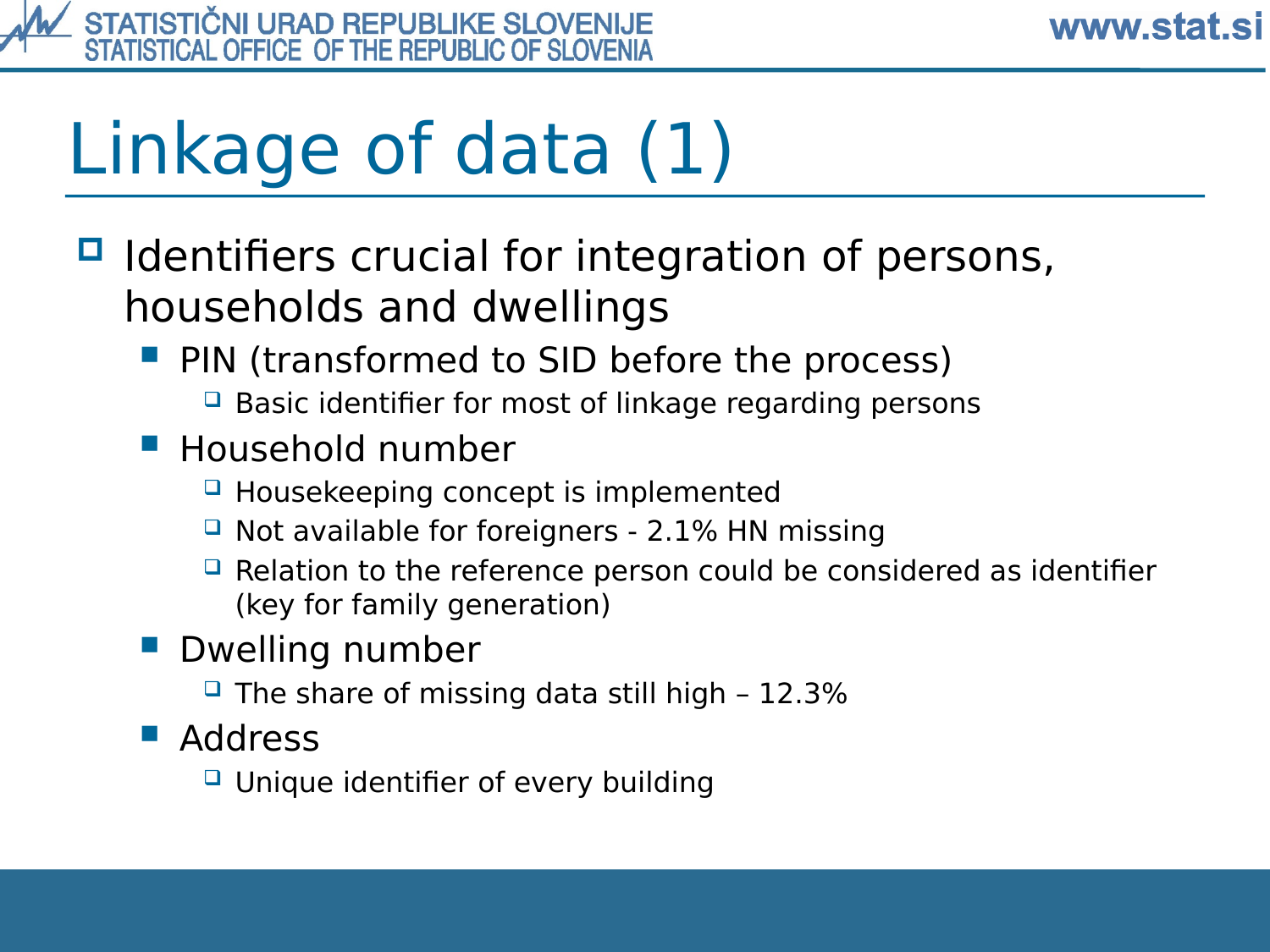

# Linkage of data (1)
Identifiers crucial for integration of persons, households and dwellings
PIN (transformed to SID before the process)
Basic identifier for most of linkage regarding persons
Household number
Housekeeping concept is implemented
Not available for foreigners - 2.1% HN missing
Relation to the reference person could be considered as identifier (key for family generation)
Dwelling number
The share of missing data still high – 12.3%
Address
Unique identifier of every building